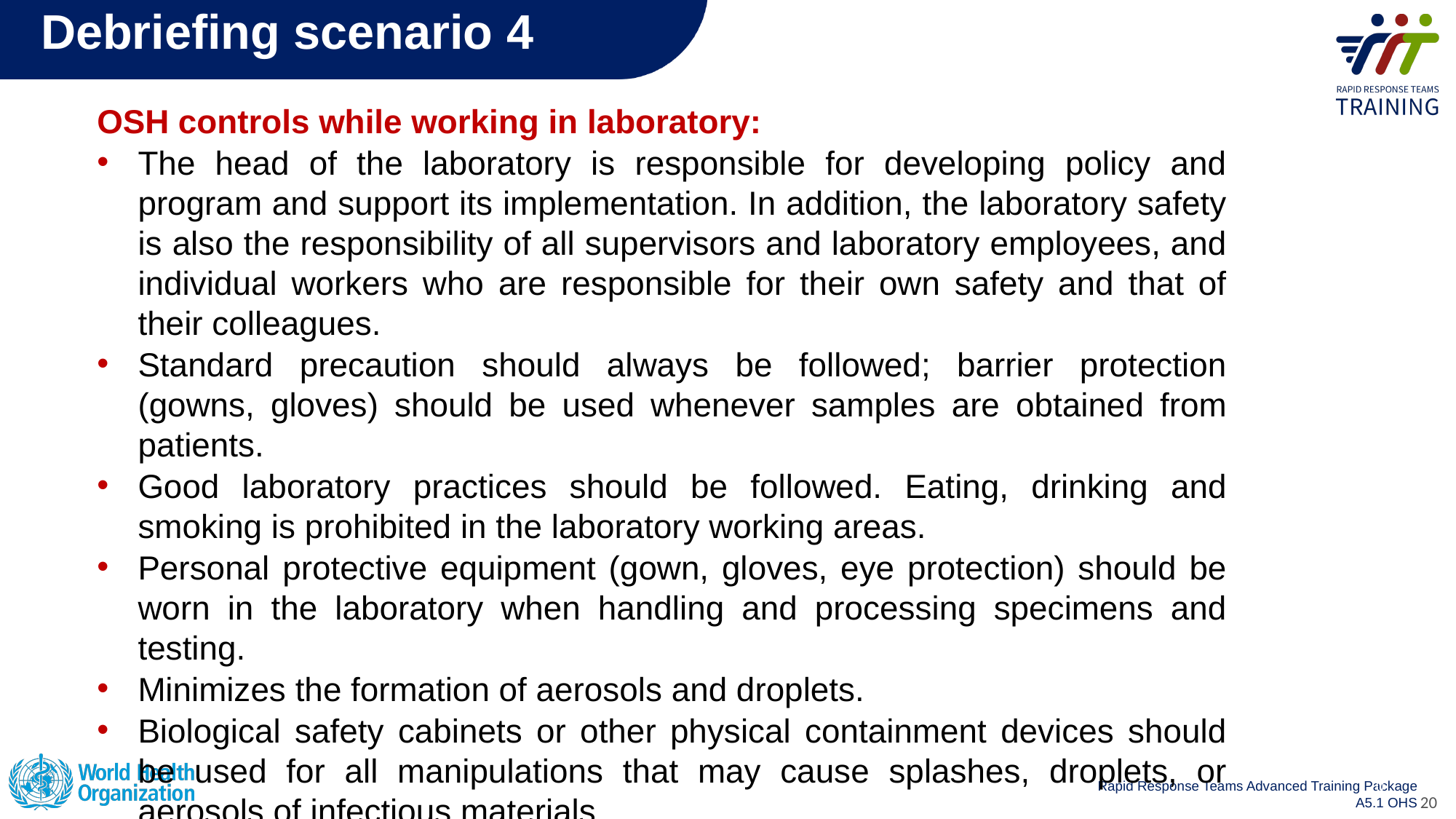

# Debriefing scenario 4
OSH controls while working in laboratory:
The head of the laboratory is responsible for developing policy and program and support its implementation. In addition, the laboratory safety is also the responsibility of all supervisors and laboratory employees, and individual workers who are responsible for their own safety and that of their colleagues.
Standard precaution should always be followed; barrier protection (gowns, gloves) should be used whenever samples are obtained from patients.
Good laboratory practices should be followed. Eating, drinking and smoking is prohibited in the laboratory working areas.
Personal protective equipment (gown, gloves, eye protection) should be worn in the laboratory when handling and processing specimens and testing.
Minimizes the formation of aerosols and droplets.
Biological safety cabinets or other physical containment devices should be used for all manipulations that may cause splashes, droplets, or aerosols of infectious materials.

20